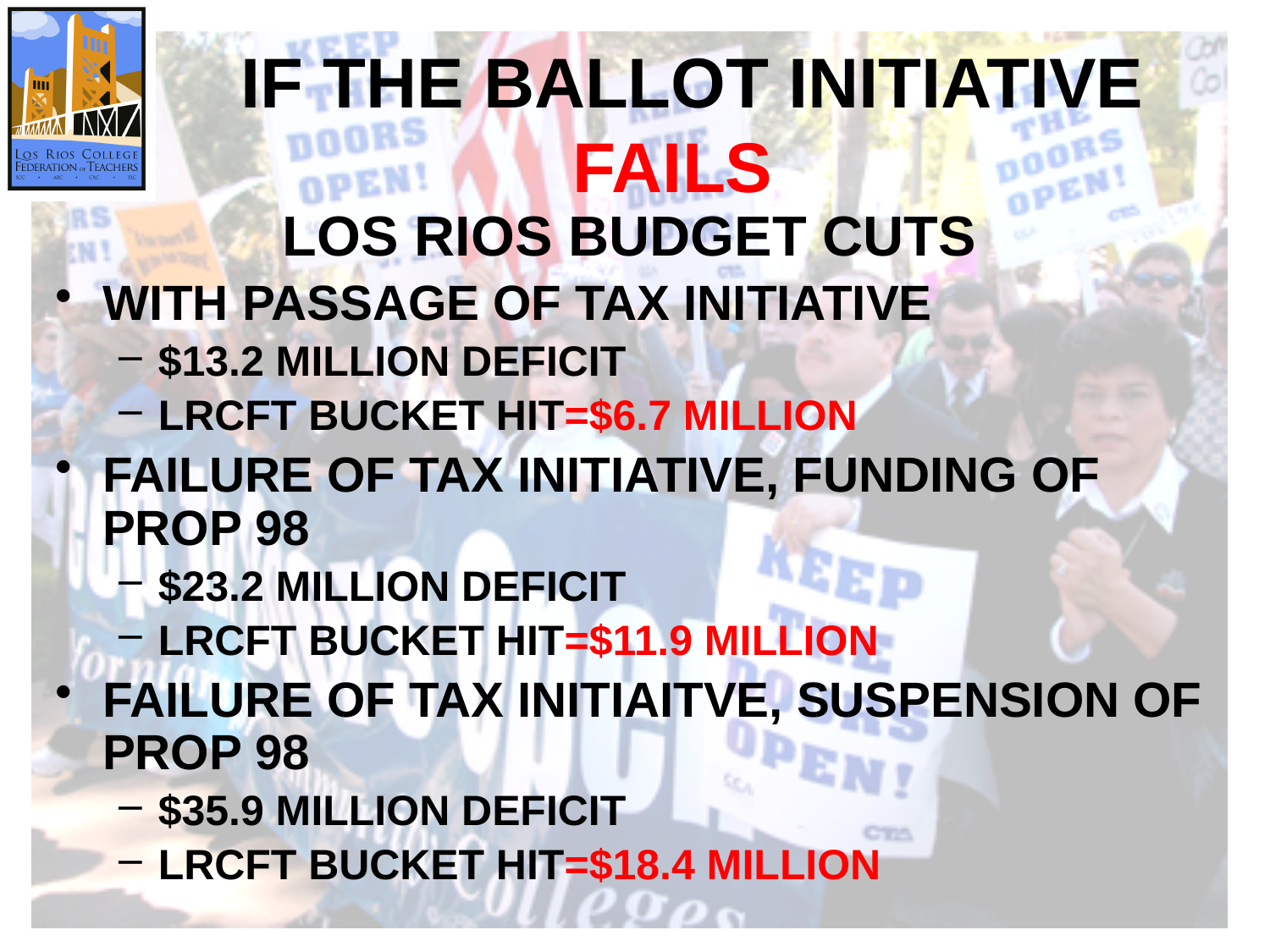

# IF THE BALLOT INITIATIVE FAILS
LOS RIOS BUDGET CUTS
WITH PASSAGE OF TAX INITIATIVE
$13.2 MILLION DEFICIT
LRCFT BUCKET HIT=$6.7 MILLION
FAILURE OF TAX INITIATIVE, FUNDING OF PROP 98
$23.2 MILLION DEFICIT
LRCFT BUCKET HIT=$11.9 MILLION
FAILURE OF TAX INITIAITVE, SUSPENSION OF PROP 98
$35.9 MILLION DEFICIT
LRCFT BUCKET HIT=$18.4 MILLION